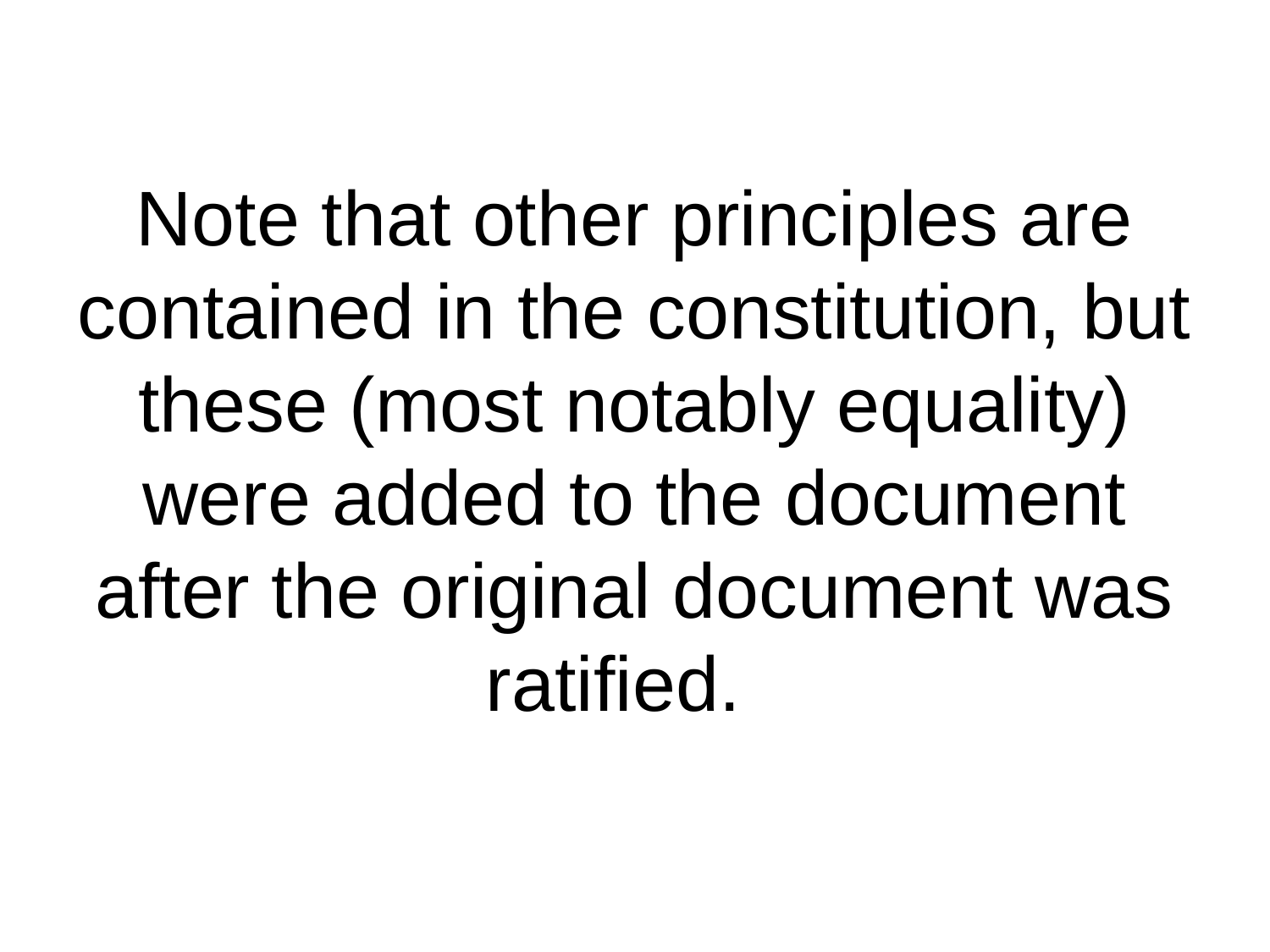

# Note that other principles are contained in the constitution, but these (most notably equality) were added to the document after the original document was ratified.